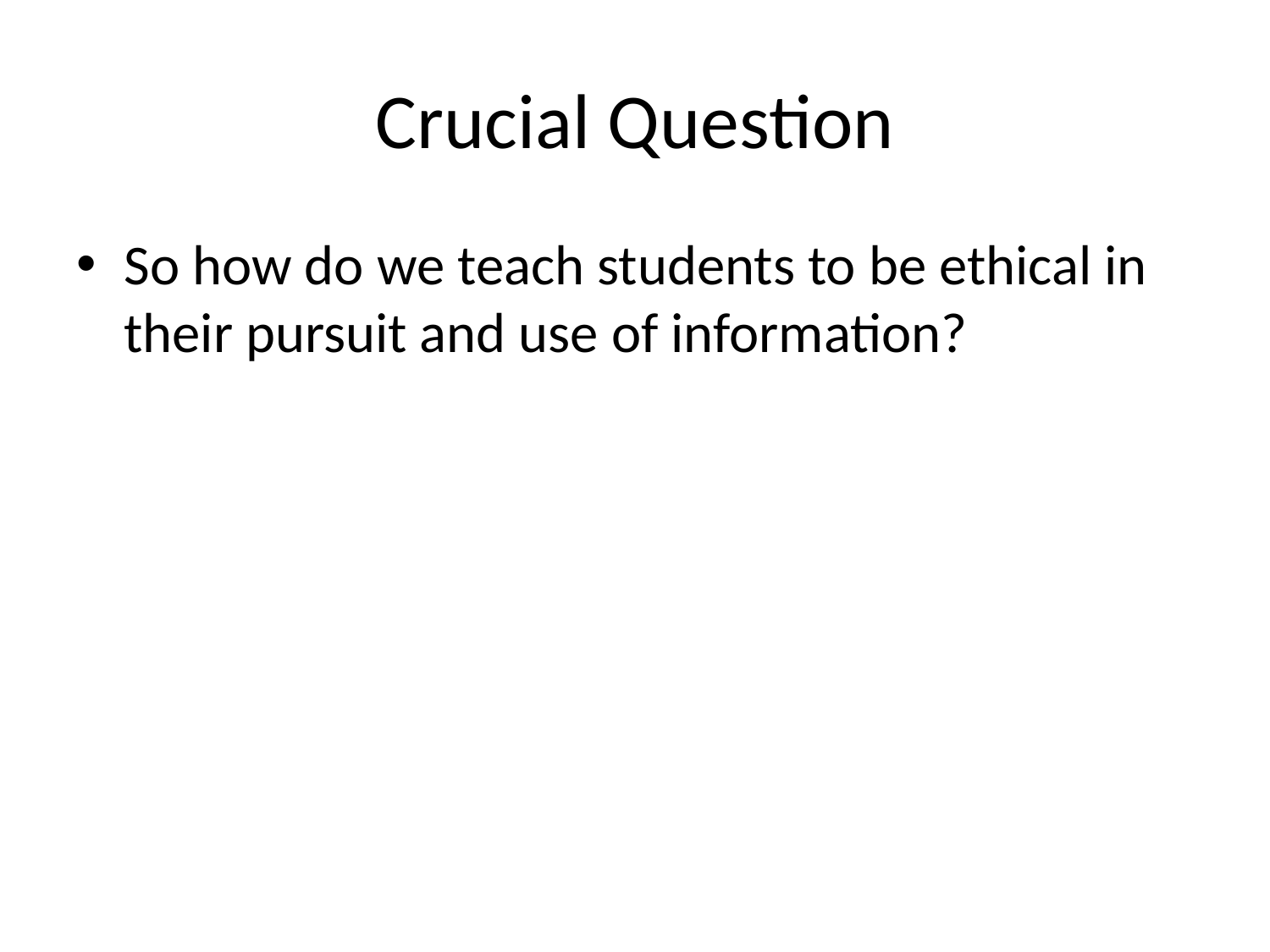

# Crucial Question
So how do we teach students to be ethical in their pursuit and use of information?